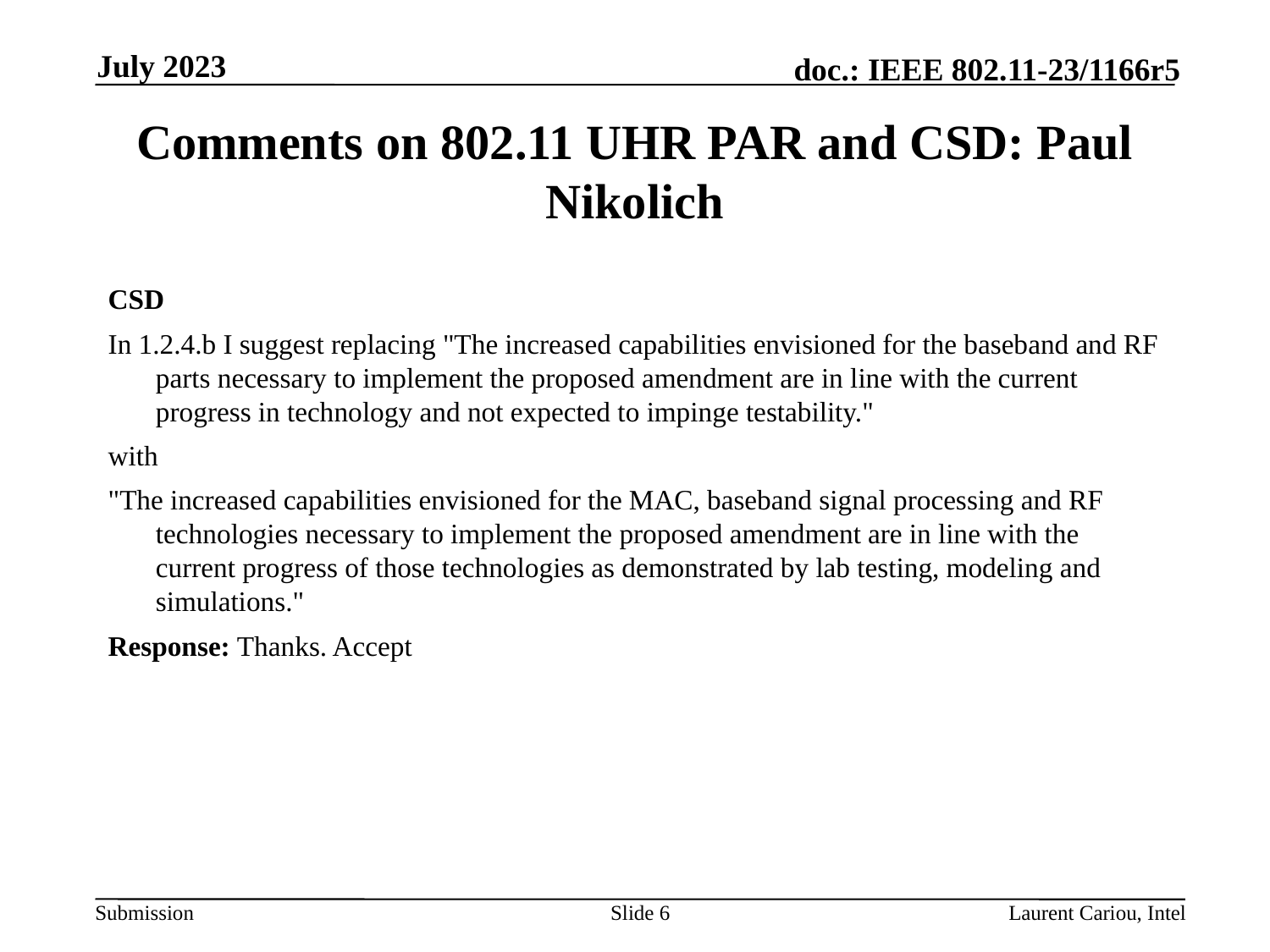

July 2023
# Comments on 802.11 UHR PAR and CSD: Paul Nikolich
CSD
In 1.2.4.b I suggest replacing "The increased capabilities envisioned for the baseband and RF parts necessary to implement the proposed amendment are in line with the current progress in technology and not expected to impinge testability."
with
"The increased capabilities envisioned for the MAC, baseband signal processing and RF technologies necessary to implement the proposed amendment are in line with the current progress of those technologies as demonstrated by lab testing, modeling and simulations."
Response: Thanks. Accept
Slide 6
Laurent Cariou, Intel